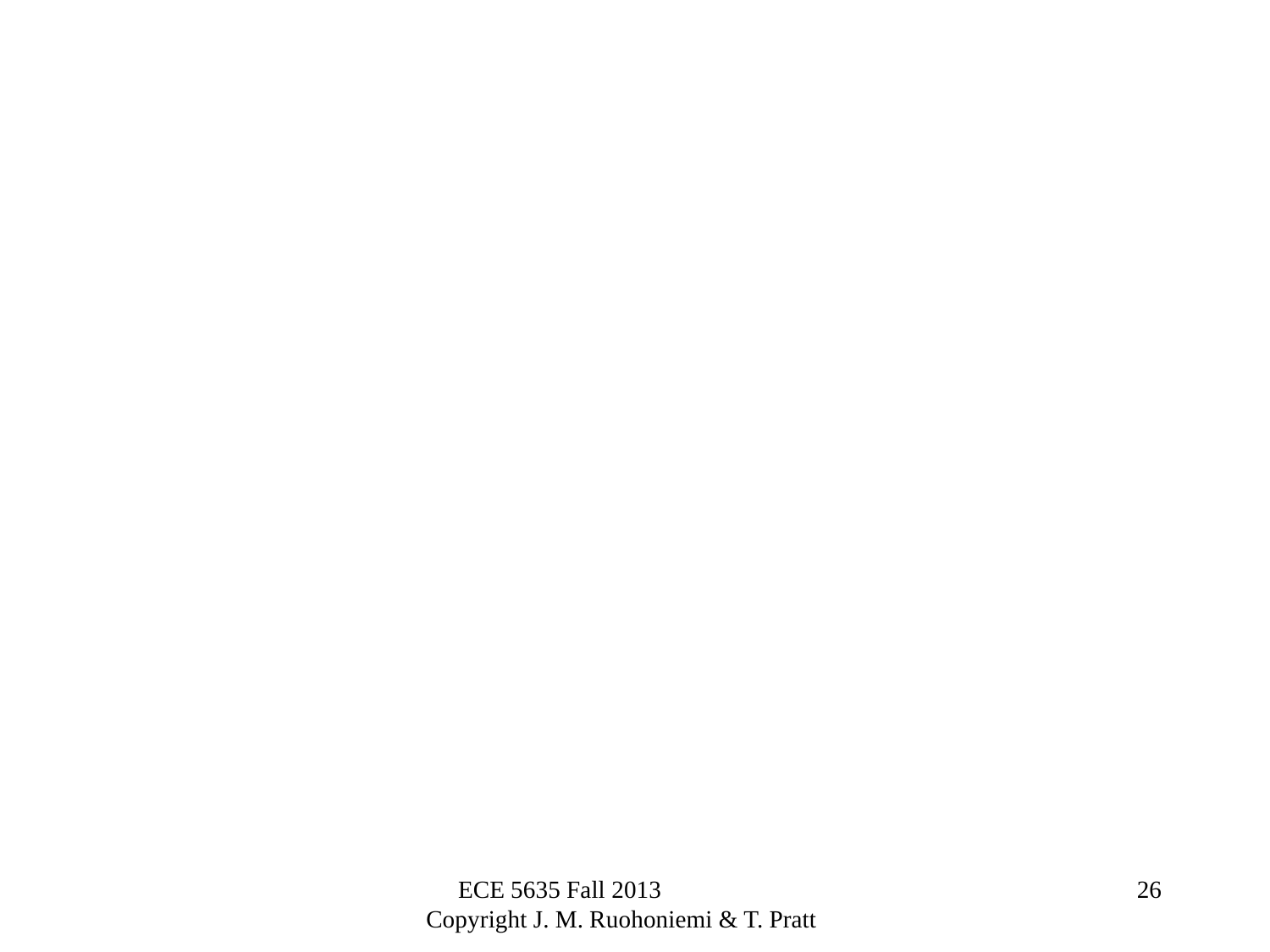

ECE 5635 Fall 2013                      Copyright J. M. Ruohoniemi & T. Pratt
26